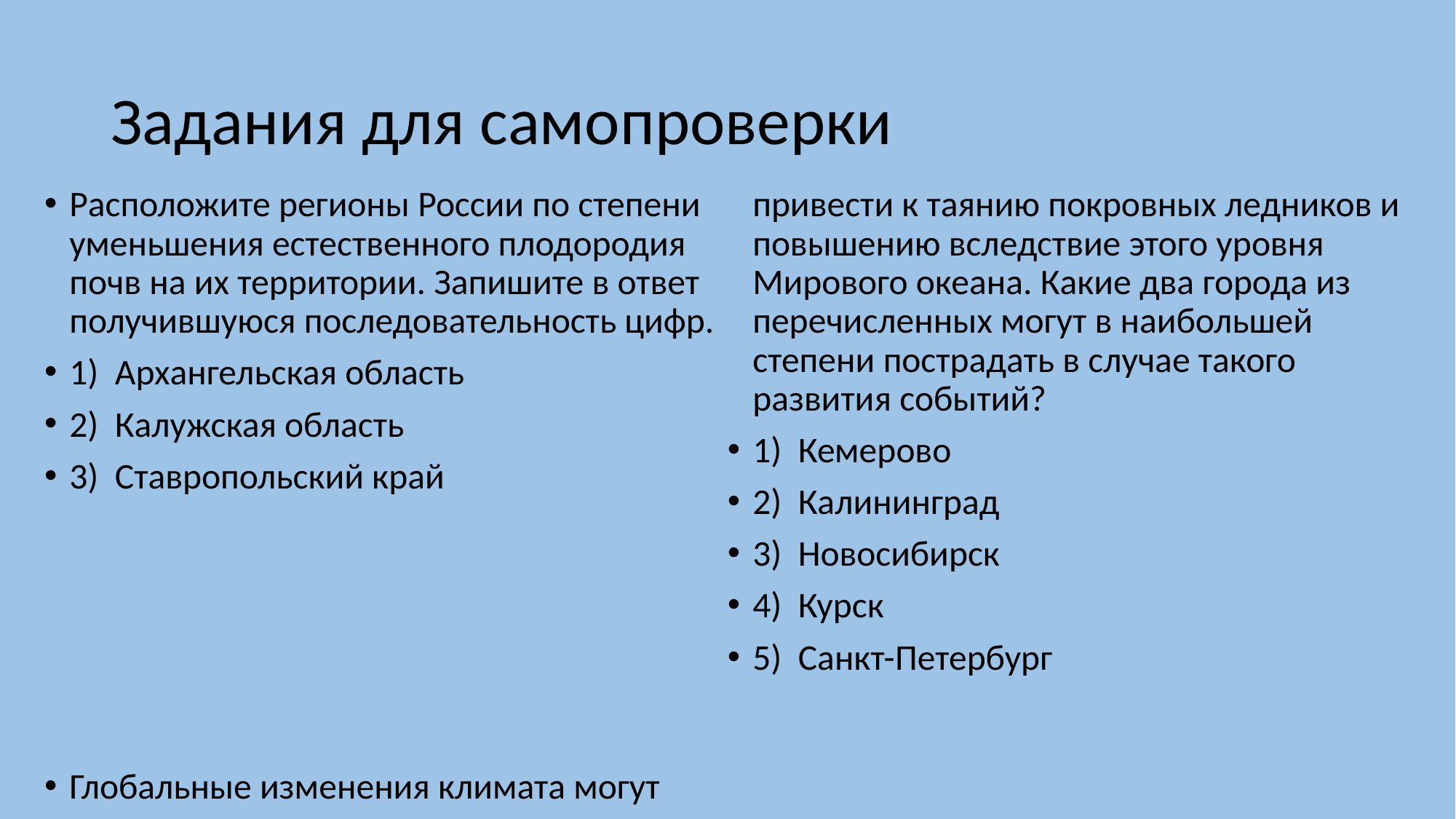

# Задания для самопроверки
Расположите регионы России по степени уменьшения естественного плодородия почв на их территории. Запишите в ответ получившуюся последовательность цифр.
1)  Архангельская область
2)  Калужская область
3)  Ставропольский край

Глобальные изменения климата могут привести к таянию покровных ледников и повышению вследствие этого уровня Мирового океана. Какие два города из перечисленных могут в наибольшей степени пострадать в случае такого развития событий?
1)  Кемерово
2)  Калининград
3)  Новосибирск
4)  Курск
5)  Санкт-Петербург